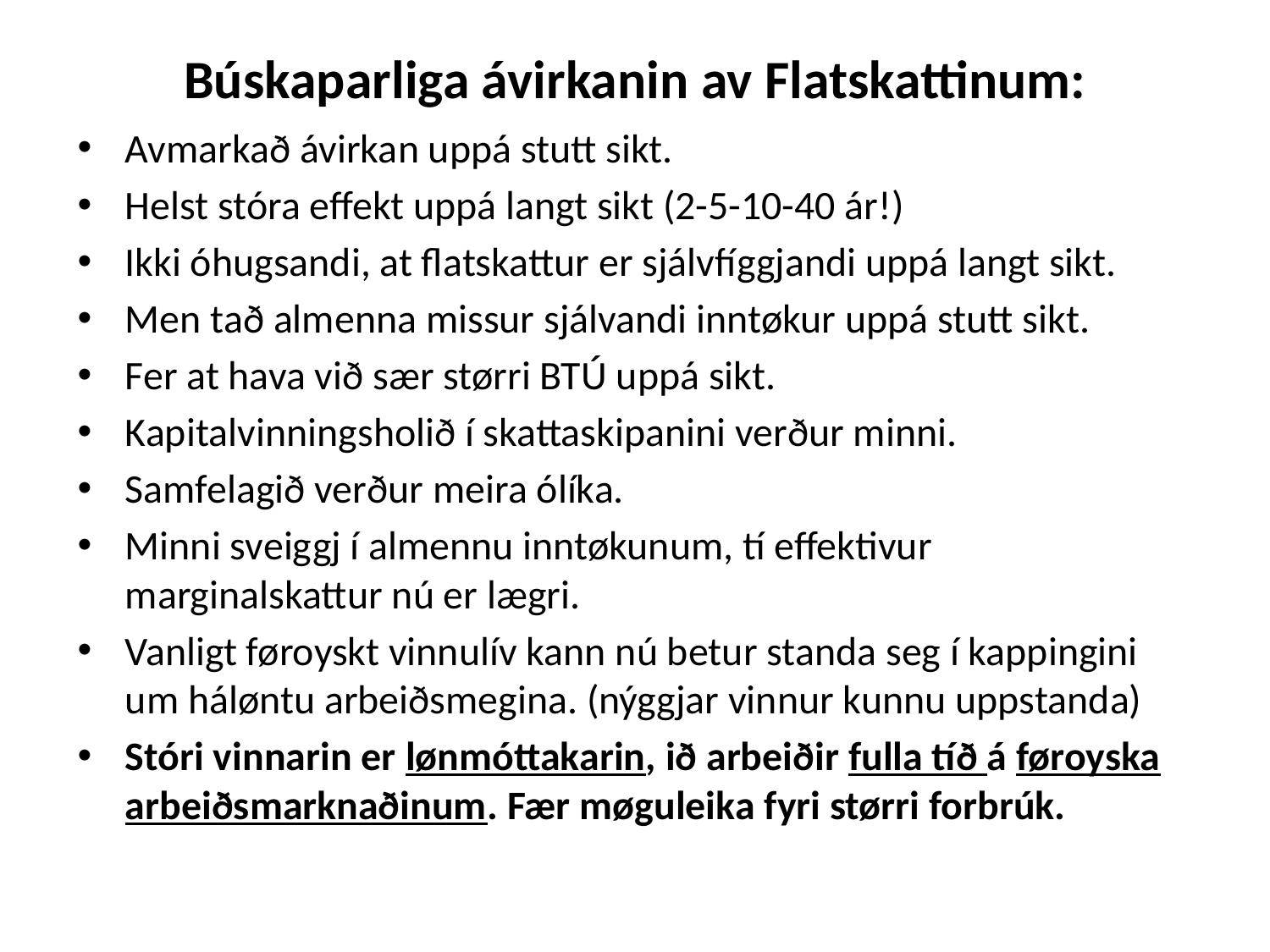

# Búskaparliga ávirkanin av Flatskattinum:
Avmarkað ávirkan uppá stutt sikt.
Helst stóra effekt uppá langt sikt (2-5-10-40 ár!)
Ikki óhugsandi, at flatskattur er sjálvfíggjandi uppá langt sikt.
Men tað almenna missur sjálvandi inntøkur uppá stutt sikt.
Fer at hava við sær størri BTÚ uppá sikt.
Kapitalvinningsholið í skattaskipanini verður minni.
Samfelagið verður meira ólíka.
Minni sveiggj í almennu inntøkunum, tí effektivur marginalskattur nú er lægri.
Vanligt føroyskt vinnulív kann nú betur standa seg í kappingini um háløntu arbeiðsmegina. (nýggjar vinnur kunnu uppstanda)
Stóri vinnarin er lønmóttakarin, ið arbeiðir fulla tíð á føroyska arbeiðsmarknaðinum. Fær møguleika fyri størri forbrúk.